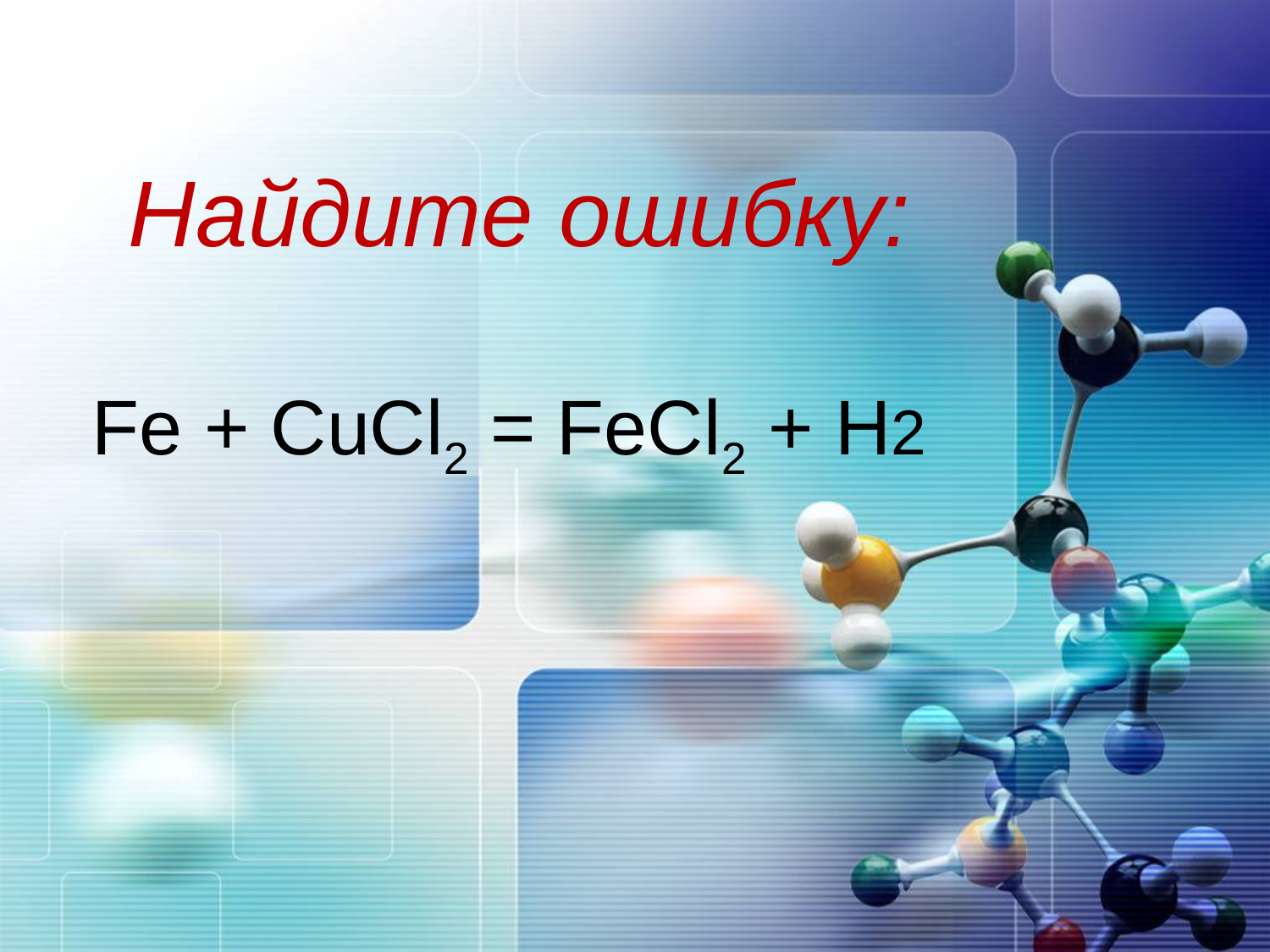

# Найдите ошибку: Fe + CuCl2 = FeCl2 + H2